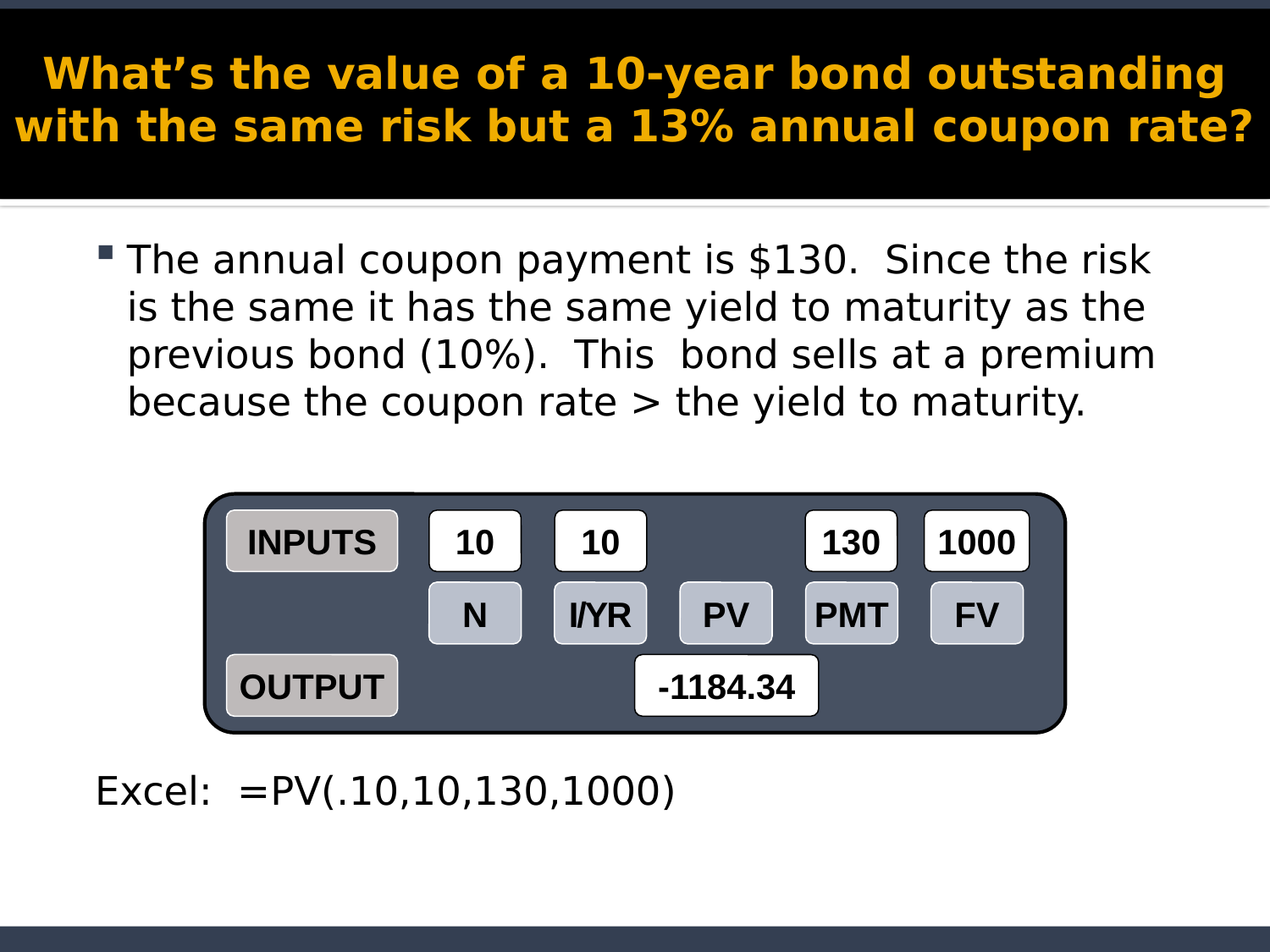

# What’s the value of a 10-year bond outstanding with the same risk but a 13% annual coupon rate?
The annual coupon payment is $130.  Since the risk is the same it has the same yield to maturity as the previous bond (10%).  This  bond sells at a premium because the coupon rate > the yield to maturity.

Excel:  =PV(.10,10,130,1000)

INPUTS
10
10
130
1000
N
I/YR
PV
PMT
FV
OUTPUT
-1184.34